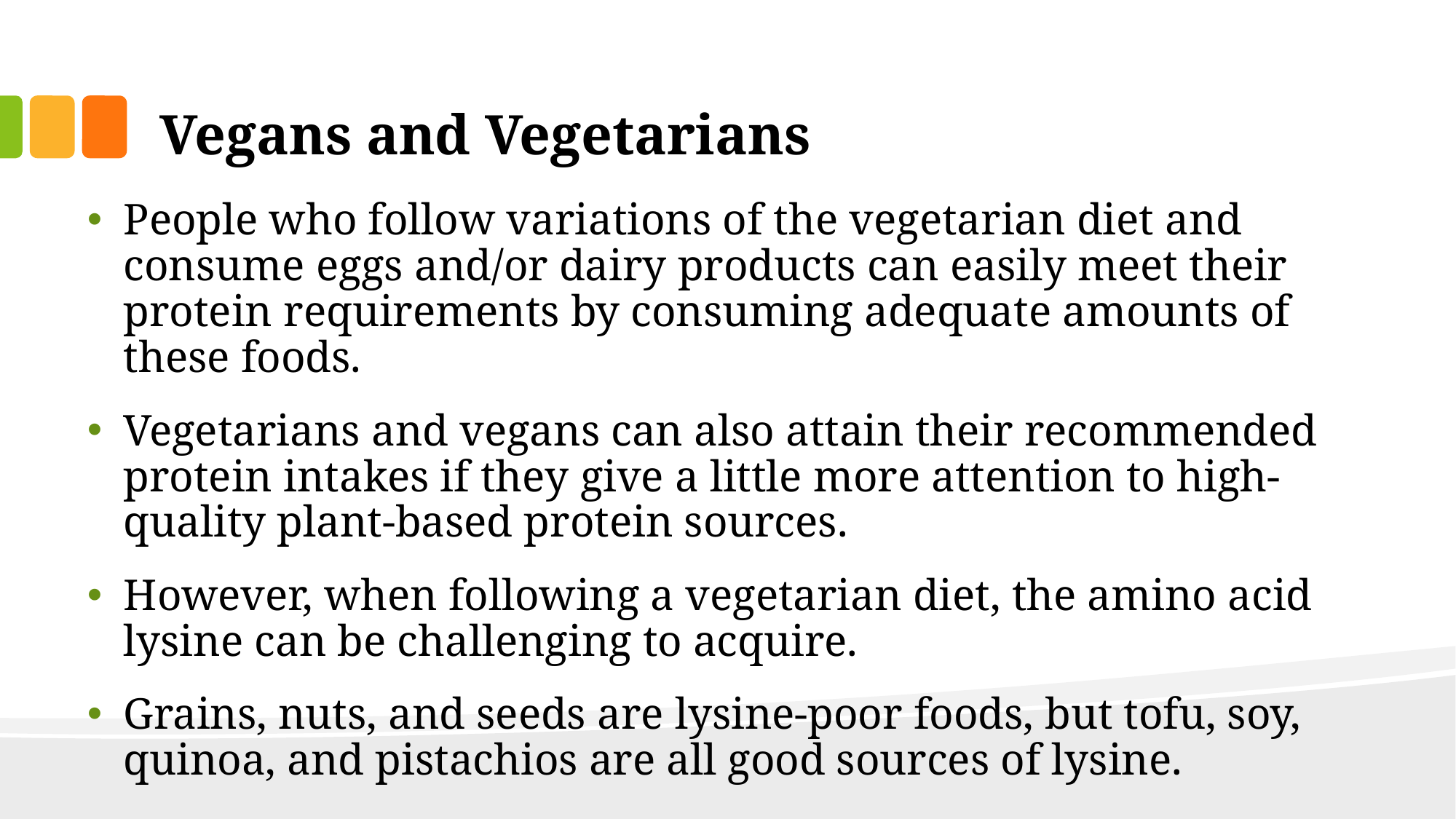

# Vegans and Vegetarians
People who follow variations of the vegetarian diet and consume eggs and/or dairy products can easily meet their protein requirements by consuming adequate amounts of these foods.
Vegetarians and vegans can also attain their recommended protein intakes if they give a little more attention to high-quality plant-based protein sources.
However, when following a vegetarian diet, the amino acid lysine can be challenging to acquire.
Grains, nuts, and seeds are lysine-poor foods, but tofu, soy, quinoa, and pistachios are all good sources of lysine.